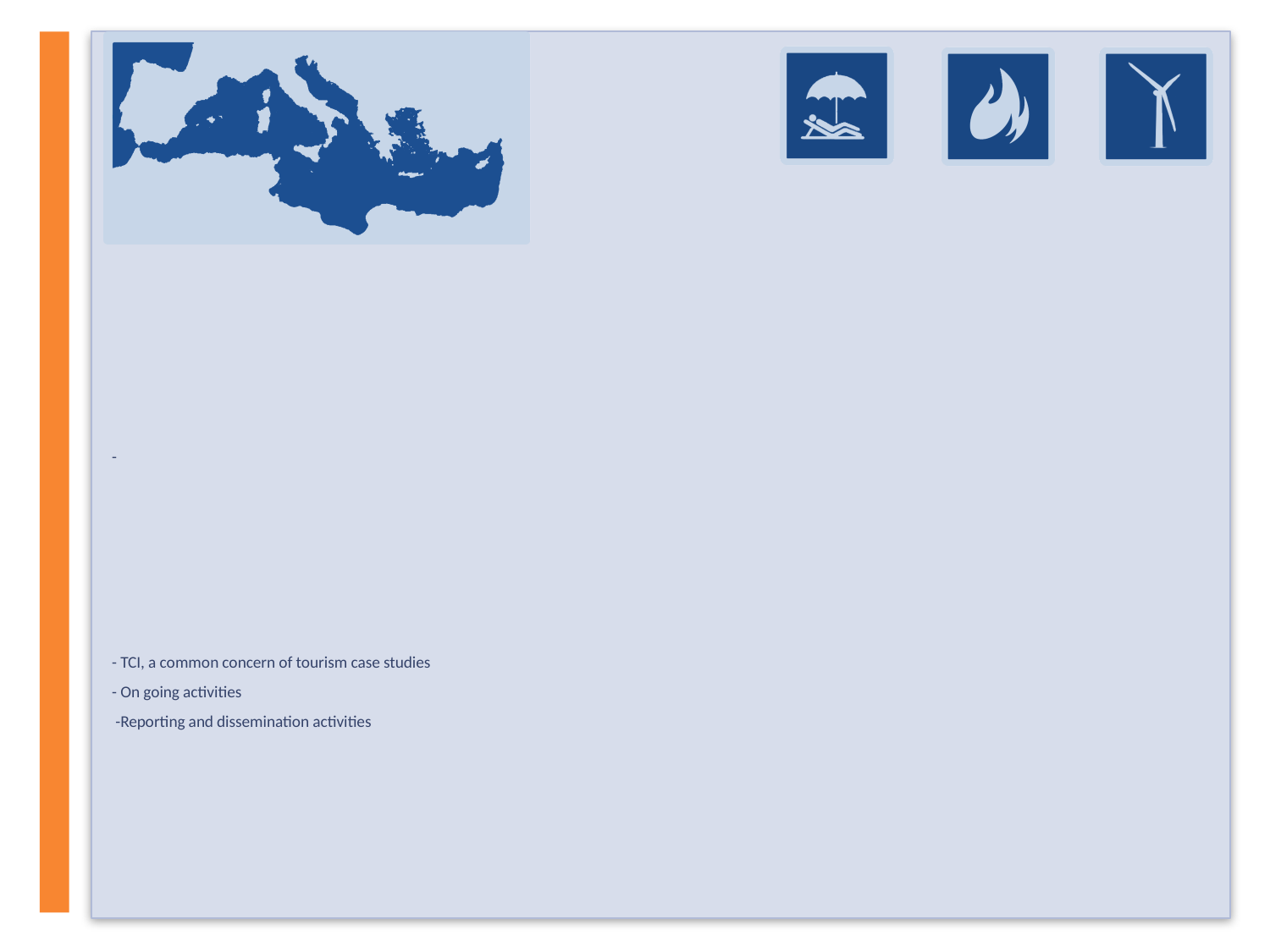

# - - TCI, a common concern of tourism case studies - On going activities -Reporting and dissemination activities